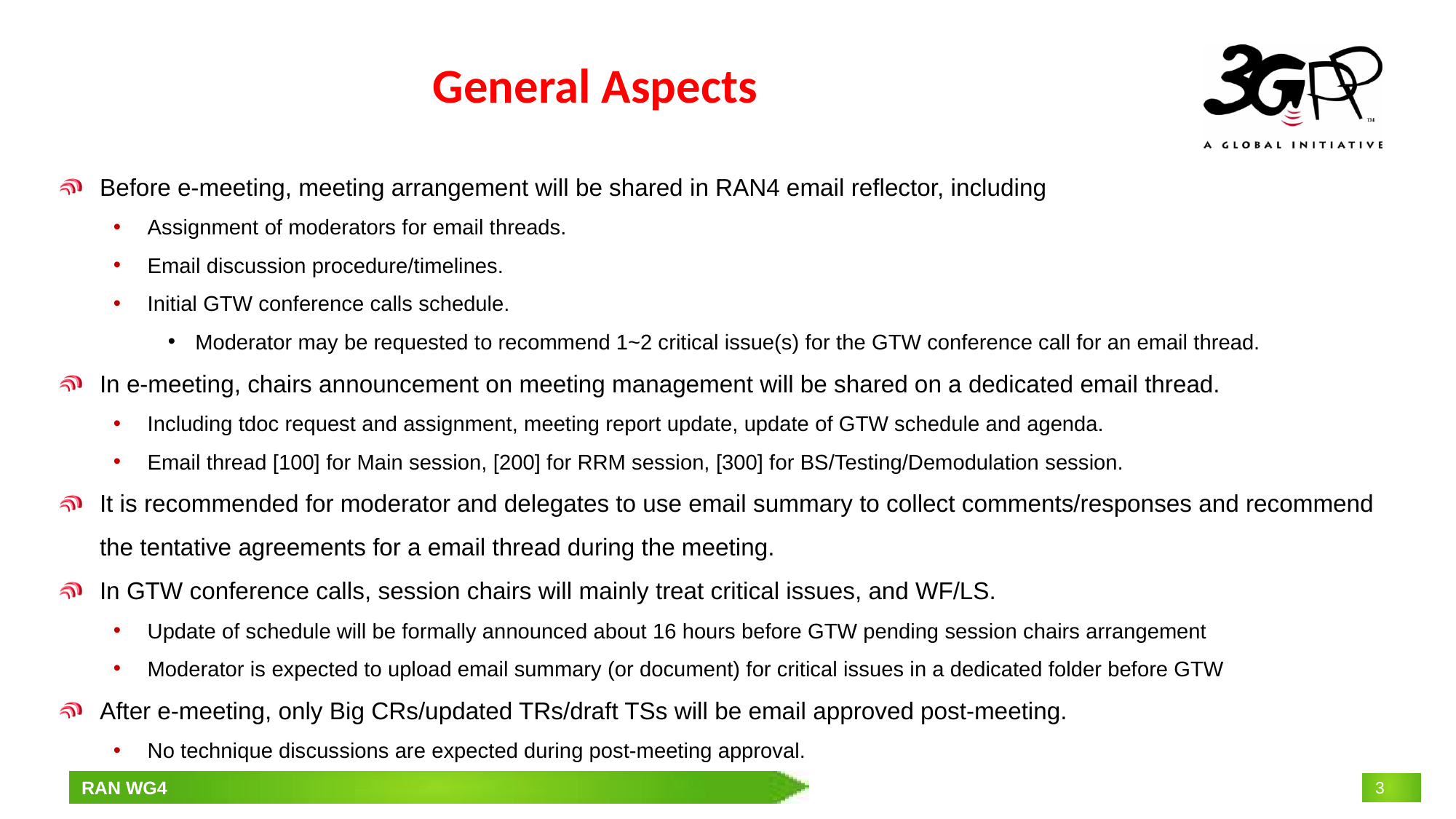

# General Aspects
Before e-meeting, meeting arrangement will be shared in RAN4 email reflector, including
Assignment of moderators for email threads.
Email discussion procedure/timelines.
Initial GTW conference calls schedule.
Moderator may be requested to recommend 1~2 critical issue(s) for the GTW conference call for an email thread.
In e-meeting, chairs announcement on meeting management will be shared on a dedicated email thread.
Including tdoc request and assignment, meeting report update, update of GTW schedule and agenda.
Email thread [100] for Main session, [200] for RRM session, [300] for BS/Testing/Demodulation session.
It is recommended for moderator and delegates to use email summary to collect comments/responses and recommend the tentative agreements for a email thread during the meeting.
In GTW conference calls, session chairs will mainly treat critical issues, and WF/LS.
Update of schedule will be formally announced about 16 hours before GTW pending session chairs arrangement
Moderator is expected to upload email summary (or document) for critical issues in a dedicated folder before GTW
After e-meeting, only Big CRs/updated TRs/draft TSs will be email approved post-meeting.
No technique discussions are expected during post-meeting approval.